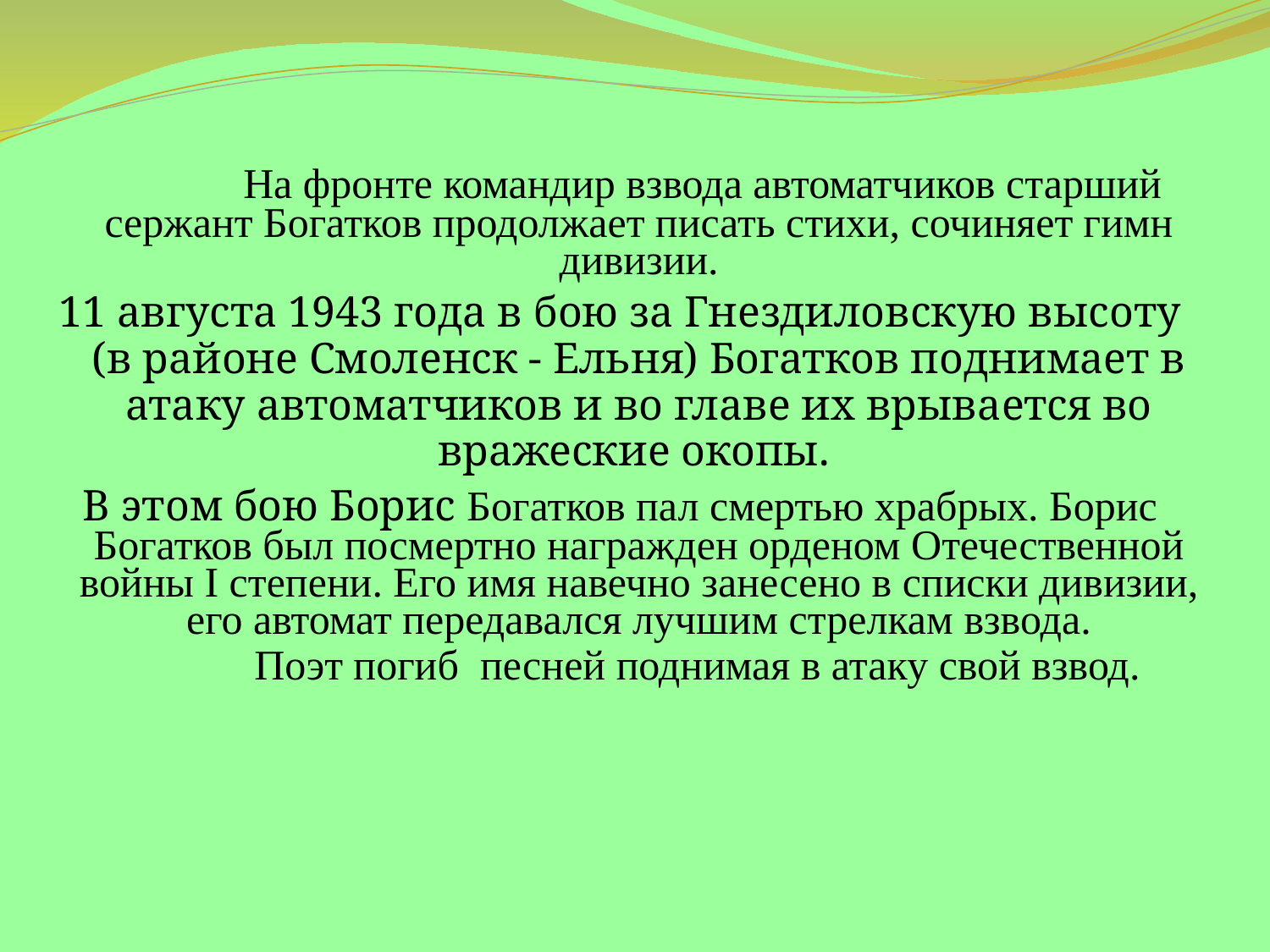

На фронте командир взвода автоматчиков старший сержант Богатков продолжает писать стихи, сочиняет гимн дивизии.
11 августа 1943 года в бою за Гнездиловскую высоту (в районе Смоленск - Ельня) Богатков поднимает в атаку автоматчиков и во главе их врывается во вражеские окопы.
В этом бою Борис Богатков пал смертью храбрых. Борис Богатков был посмертно награжден орденом Отечественной войны I степени. Его имя навечно занесено в списки дивизии, его автомат передавался лучшим стрелкам взвода.
    	Поэт погиб  песней поднимая в атаку свой взвод.